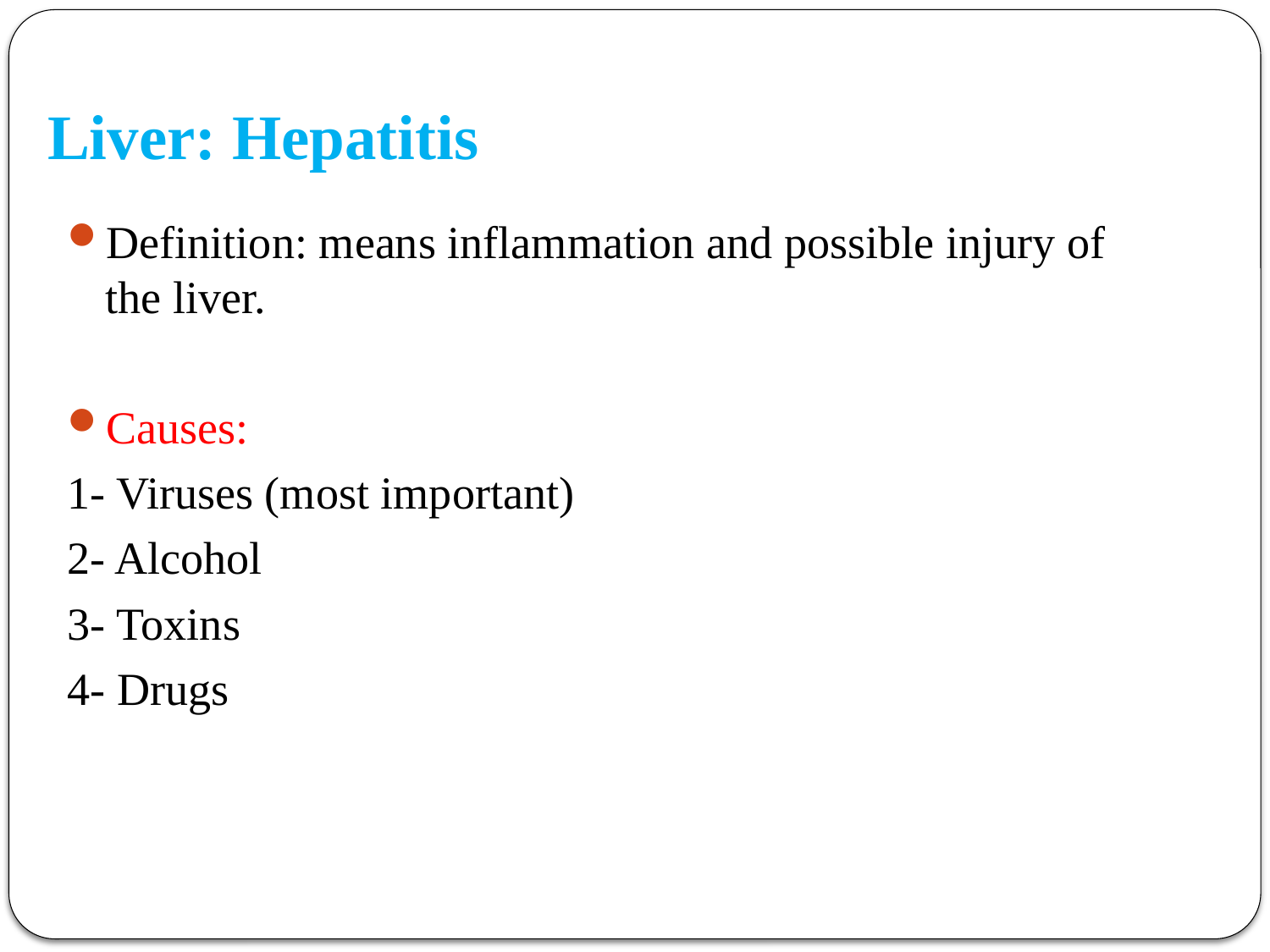

# Liver: Hepatitis
Definition: means inflammation and possible injury of the liver.

Causes:
1- Viruses (most important)
2- Alcohol
3- Toxins
4- Drugs